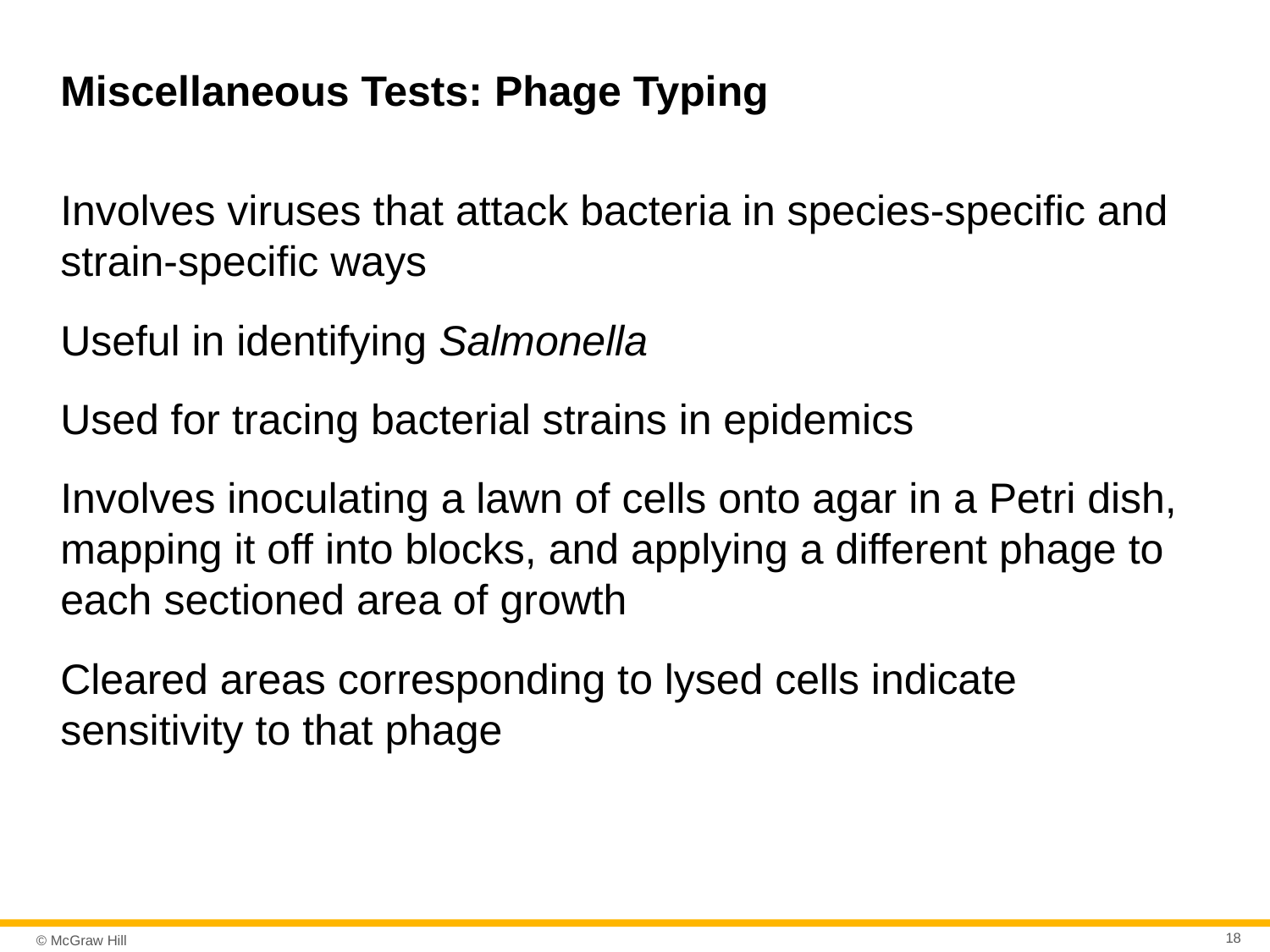

# Miscellaneous Tests: Phage Typing
Involves viruses that attack bacteria in species-specific and strain-specific ways
Useful in identifying Salmonella
Used for tracing bacterial strains in epidemics
Involves inoculating a lawn of cells onto agar in a Petri dish, mapping it off into blocks, and applying a different phage to each sectioned area of growth
Cleared areas corresponding to lysed cells indicate sensitivity to that phage